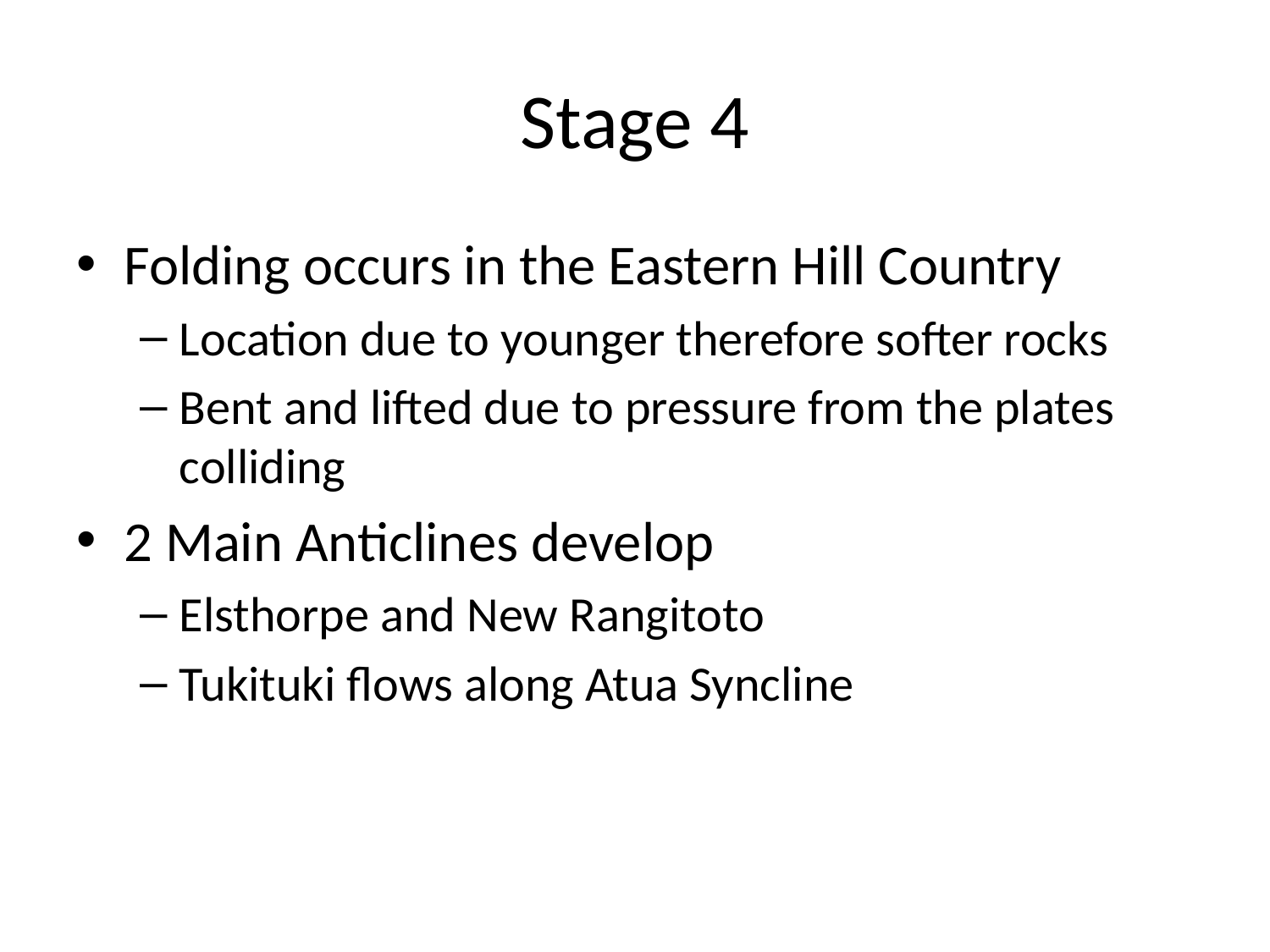

# Stage 4
Folding occurs in the Eastern Hill Country
Location due to younger therefore softer rocks
Bent and lifted due to pressure from the plates colliding
2 Main Anticlines develop
Elsthorpe and New Rangitoto
Tukituki flows along Atua Syncline